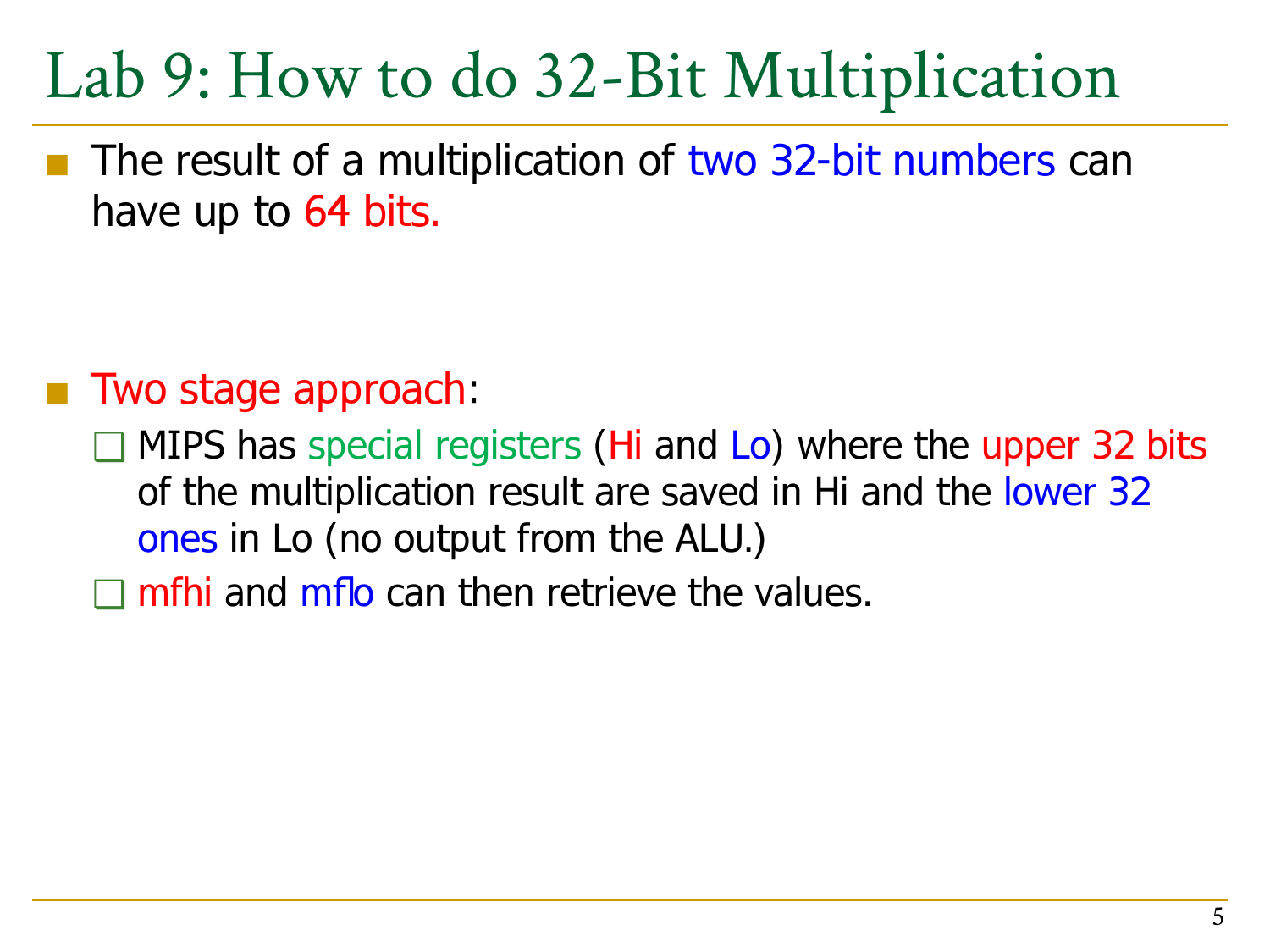

# Lab 9: How to do 32-Bit Multiplication
The result of a multiplication of two 32-bit numbers can have up to 64 bits.

Two stage approach:
MIPS has special registers (Hi and Lo) where the upper 32 bits of the multiplication result are saved in Hi and the lower 32 ones in Lo (no output from the ALU.)
mfhi and mflo can then retrieve the values.

5